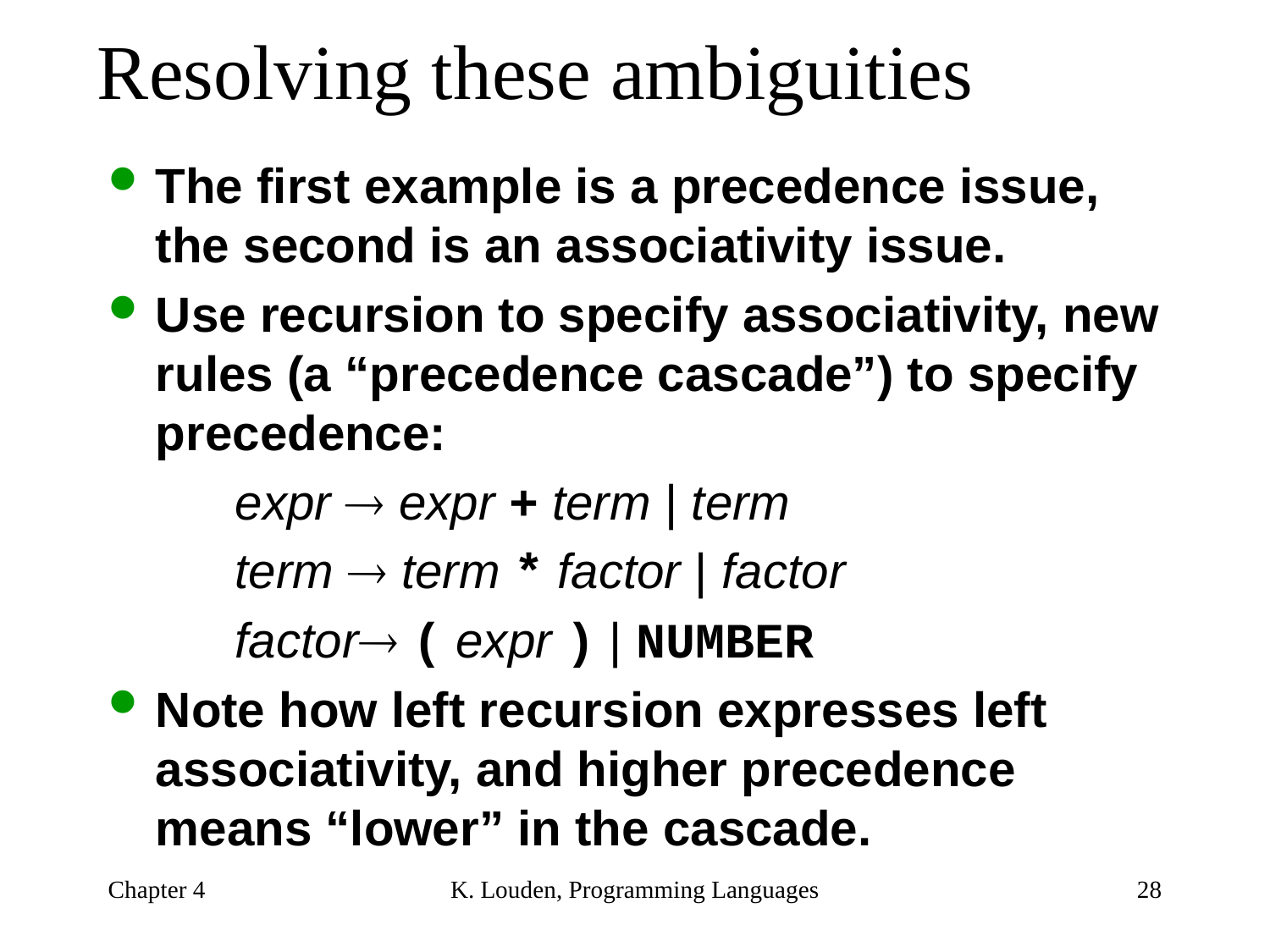

# Resolving these ambiguities
The first example is a precedence issue, the second is an associativity issue.
Use recursion to specify associativity, new rules (a “precedence cascade”) to specify precedence:
expr → expr + term | term
term → term * factor | factor
factor→ ( expr ) | NUMBER
Note how left recursion expresses left associativity, and higher precedence means “lower” in the cascade.
Chapter 4
K. Louden, Programming Languages
28